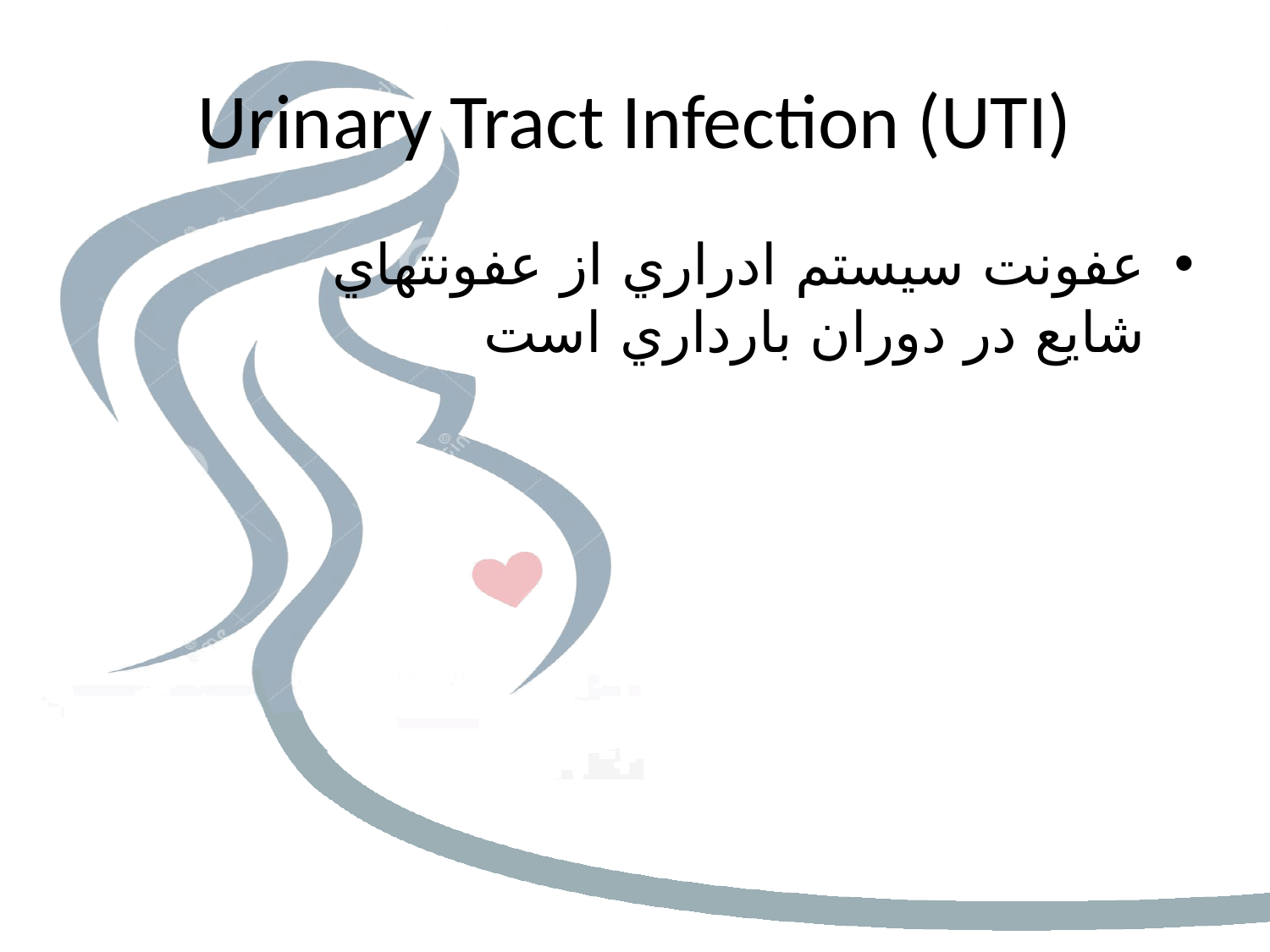

# Urinary Tract Infection (UTI)
عفونت سيستم ادراري از عفونتهاي شايع در دوران بارداري است